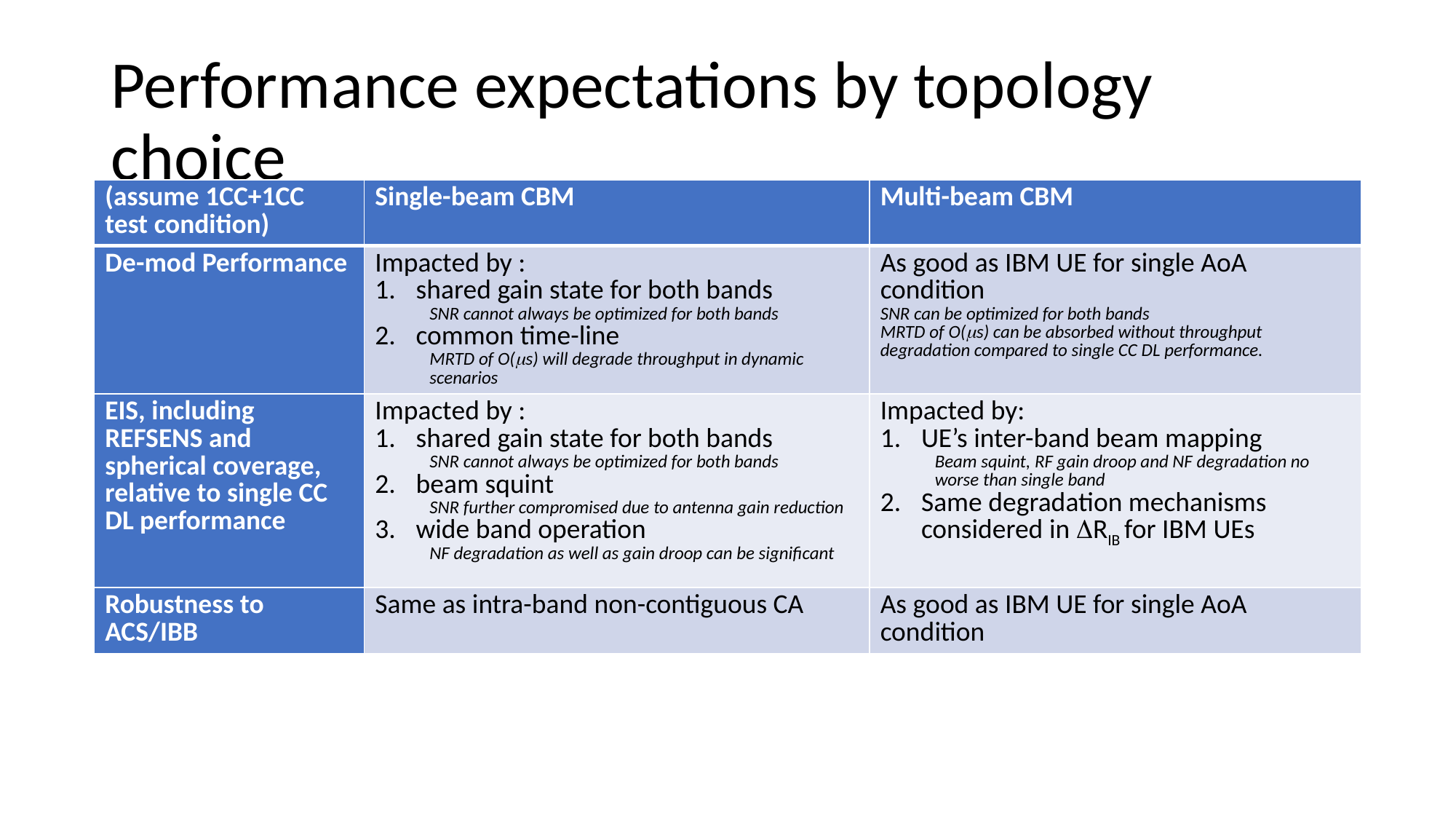

# Performance expectations by topology choice
| (assume 1CC+1CC test condition) | Single-beam CBM | Multi-beam CBM |
| --- | --- | --- |
| De-mod Performance | Impacted by : shared gain state for both bands SNR cannot always be optimized for both bands common time-line MRTD of O(μs) will degrade throughput in dynamic scenarios | As good as IBM UE for single AoA condition SNR can be optimized for both bands MRTD of O(μs) can be absorbed without throughput degradation compared to single CC DL performance. |
| EIS, including REFSENS and spherical coverage, relative to single CC DL performance | Impacted by : shared gain state for both bands SNR cannot always be optimized for both bands beam squint SNR further compromised due to antenna gain reduction wide band operation NF degradation as well as gain droop can be significant | Impacted by: UE’s inter-band beam mapping Beam squint, RF gain droop and NF degradation no worse than single band Same degradation mechanisms considered in ΔRIB for IBM UEs |
| Robustness to ACS/IBB | Same as intra-band non-contiguous CA | As good as IBM UE for single AoA condition |